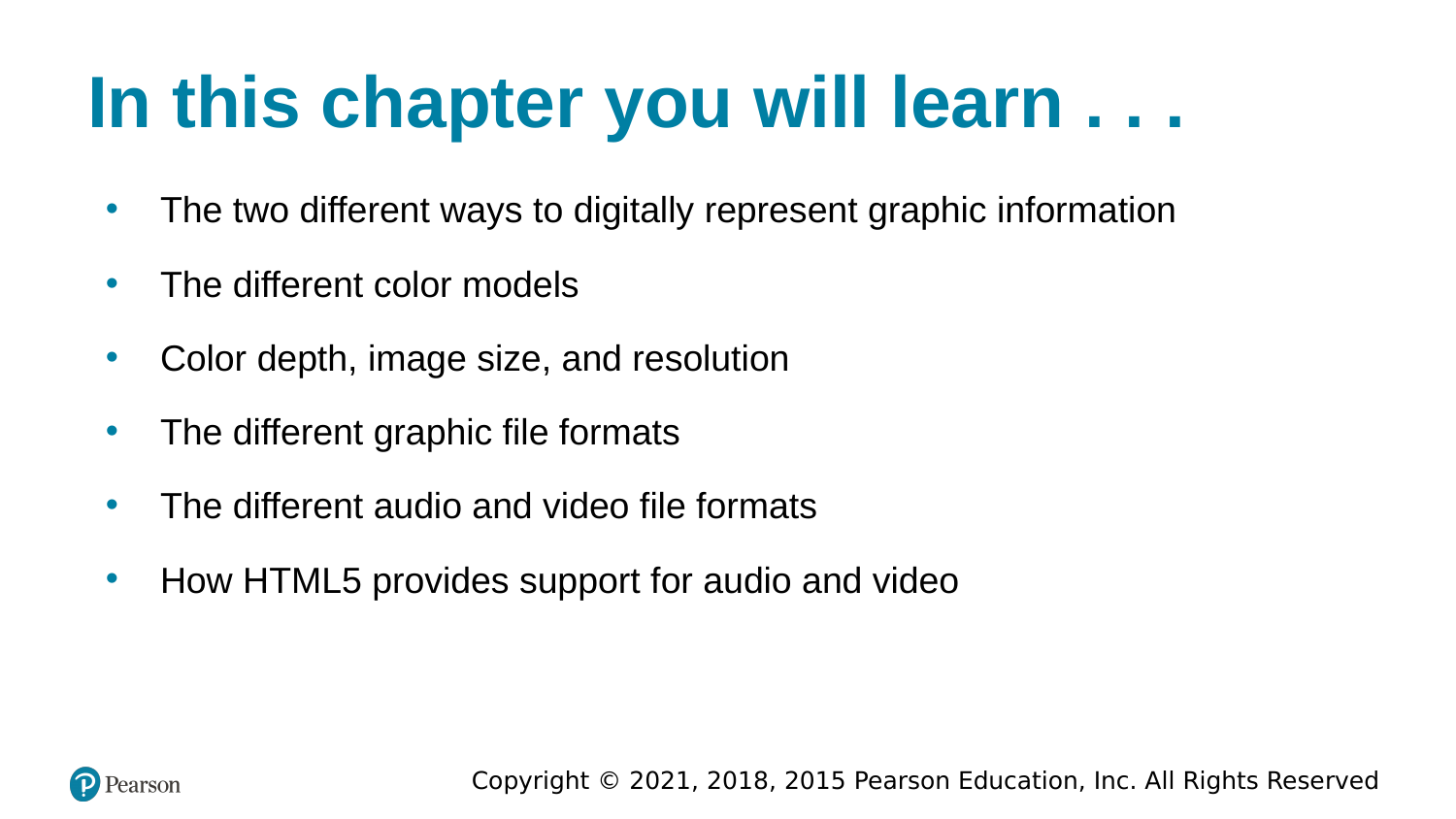

# In this chapter you will learn . . .
The two different ways to digitally represent graphic information
The different color models
Color depth, image size, and resolution
The different graphic file formats
The different audio and video file formats
How HTML5 provides support for audio and video